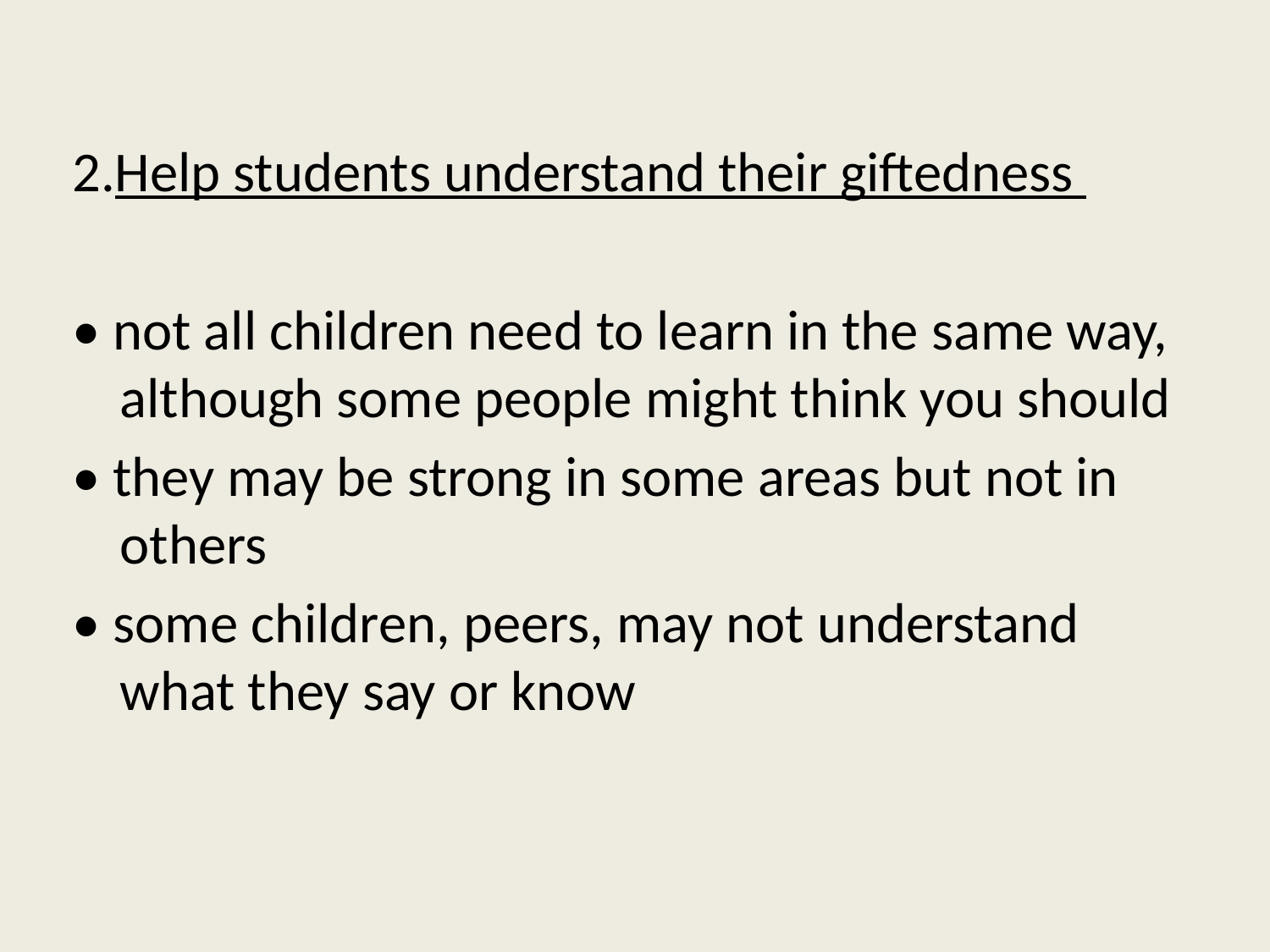

2.Help students understand their giftedness

• not all children need to learn in the same way, although some people might think you should
• they may be strong in some areas but not in others
• some children, peers, may not understand what they say or know